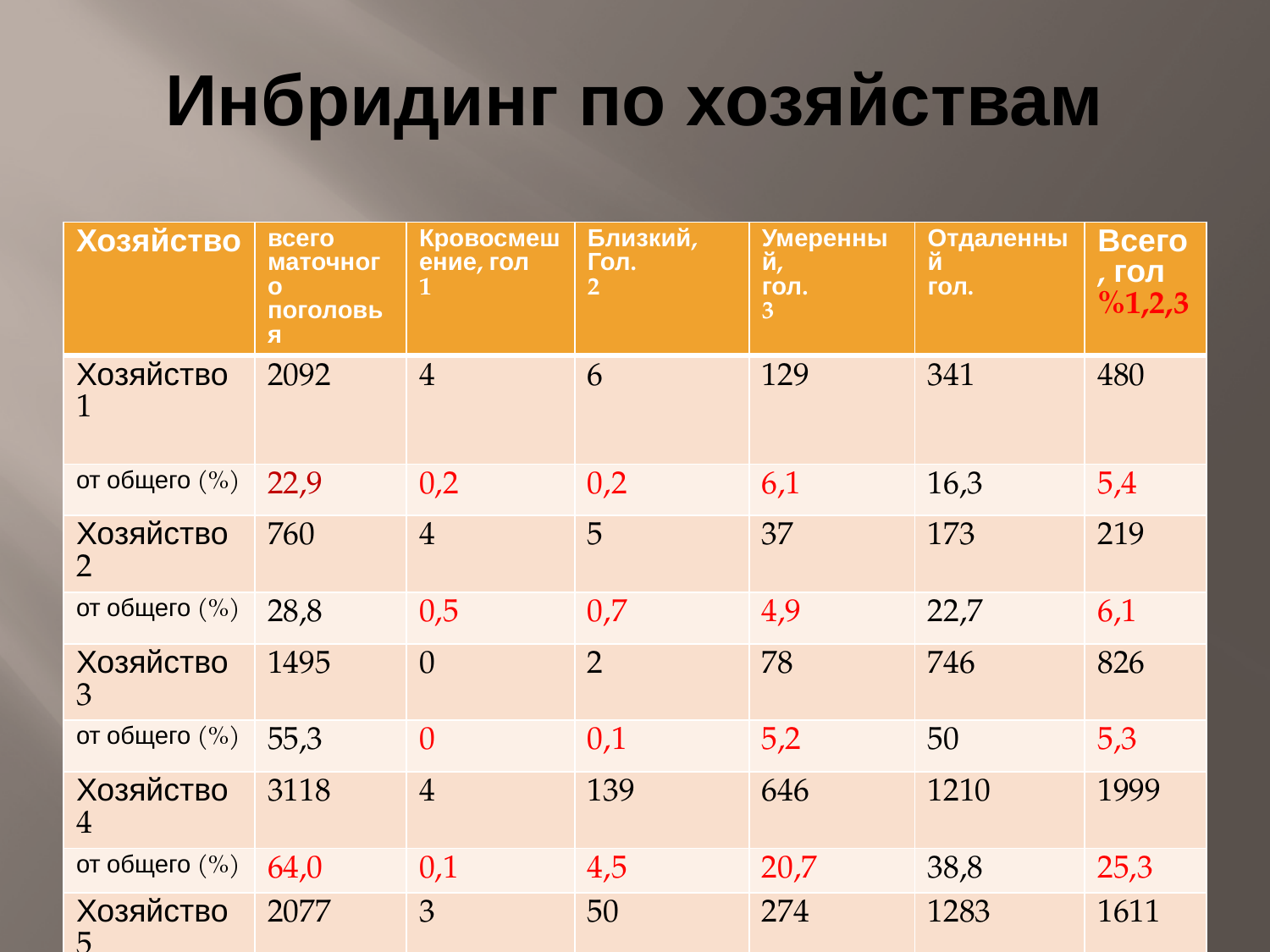

# Инбридинг по хозяйствам
| Хозяйство | всего маточного поголовья | Кровосмешение, гол 1 | Близкий, Гол. 2 | Умеренный, гол. 3 | Отдаленный гол. | Всего, гол %1,2,3 |
| --- | --- | --- | --- | --- | --- | --- |
| Хозяйство 1 | 2092 | 4 | 6 | 129 | 341 | 480 |
| от общего (%) | 22,9 | 0,2 | 0,2 | 6,1 | 16,3 | 5,4 |
| Хозяйство 2 | 760 | 4 | 5 | 37 | 173 | 219 |
| от общего (%) | 28,8 | 0,5 | 0,7 | 4,9 | 22,7 | 6,1 |
| Хозяйство 3 | 1495 | 0 | 2 | 78 | 746 | 826 |
| от общего (%) | 55,3 | 0 | 0,1 | 5,2 | 50 | 5,3 |
| Хозяйство 4 | 3118 | 4 | 139 | 646 | 1210 | 1999 |
| от общего (%) | 64,0 | 0,1 | 4,5 | 20,7 | 38,8 | 25,3 |
| Хозяйство 5 | 2077 | 3 | 50 | 274 | 1283 | 1611 |
| от общего (%) | 77,5 | 0,1 | 2,4 | 13,2 | 61,7 | 15,7 |